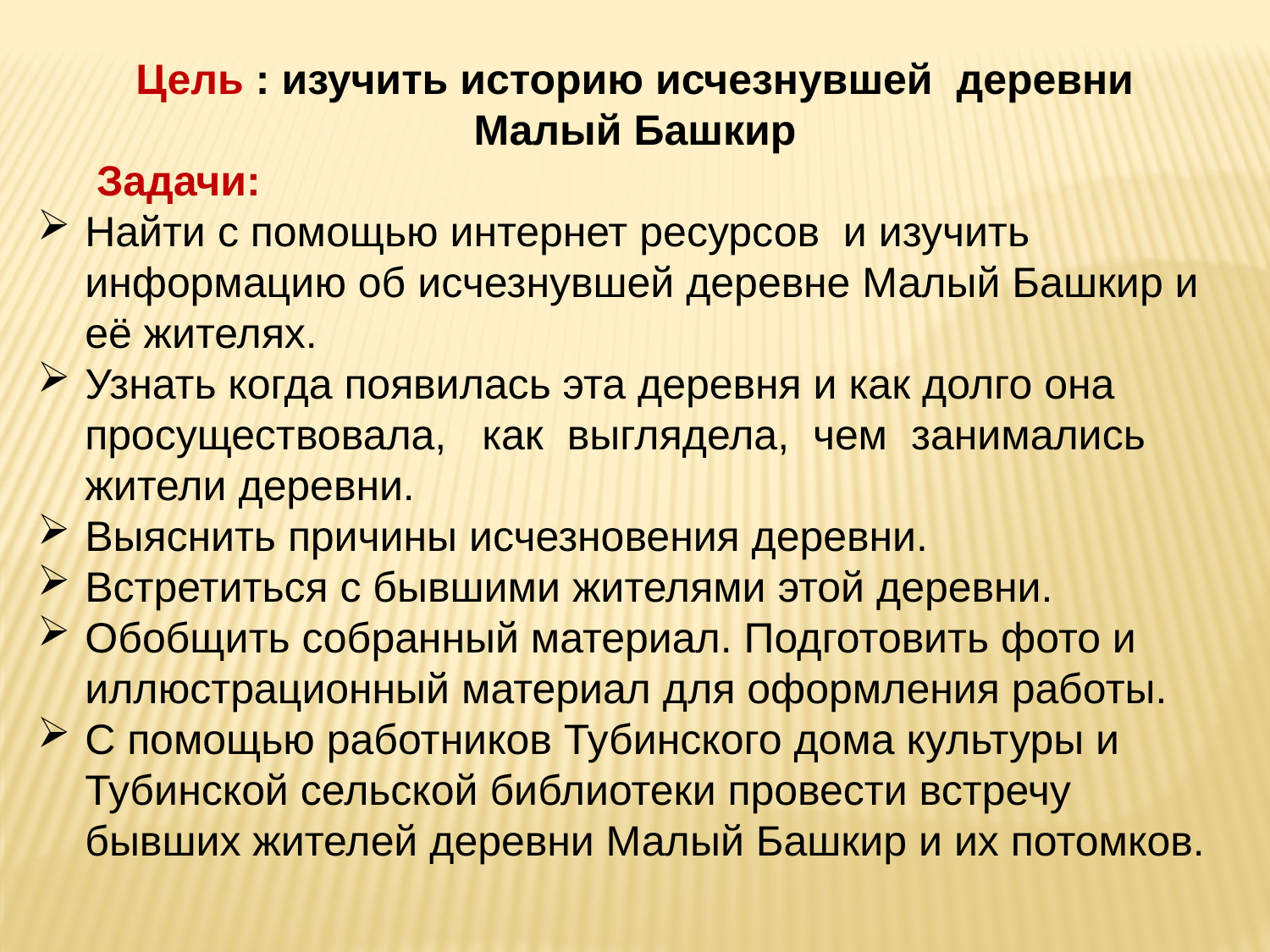

Цель : изучить историю исчезнувшей  деревни
 Малый Башкир
     Задачи:
Найти с помощью интернет ресурсов  и изучить информацию об исчезнувшей деревне Малый Башкир и её жителях.
Узнать когда появилась эта деревня и как долго она просуществовала,   как  выглядела,  чем  занимались жители деревни.
Выяснить причины исчезновения деревни.
Встретиться с бывшими жителями этой деревни.
Обобщить собранный материал. Подготовить фото и иллюстрационный материал для оформления работы.
С помощью работников Тубинского дома культуры и Тубинской сельской библиотеки провести встречу бывших жителей деревни Малый Башкир и их потомков.